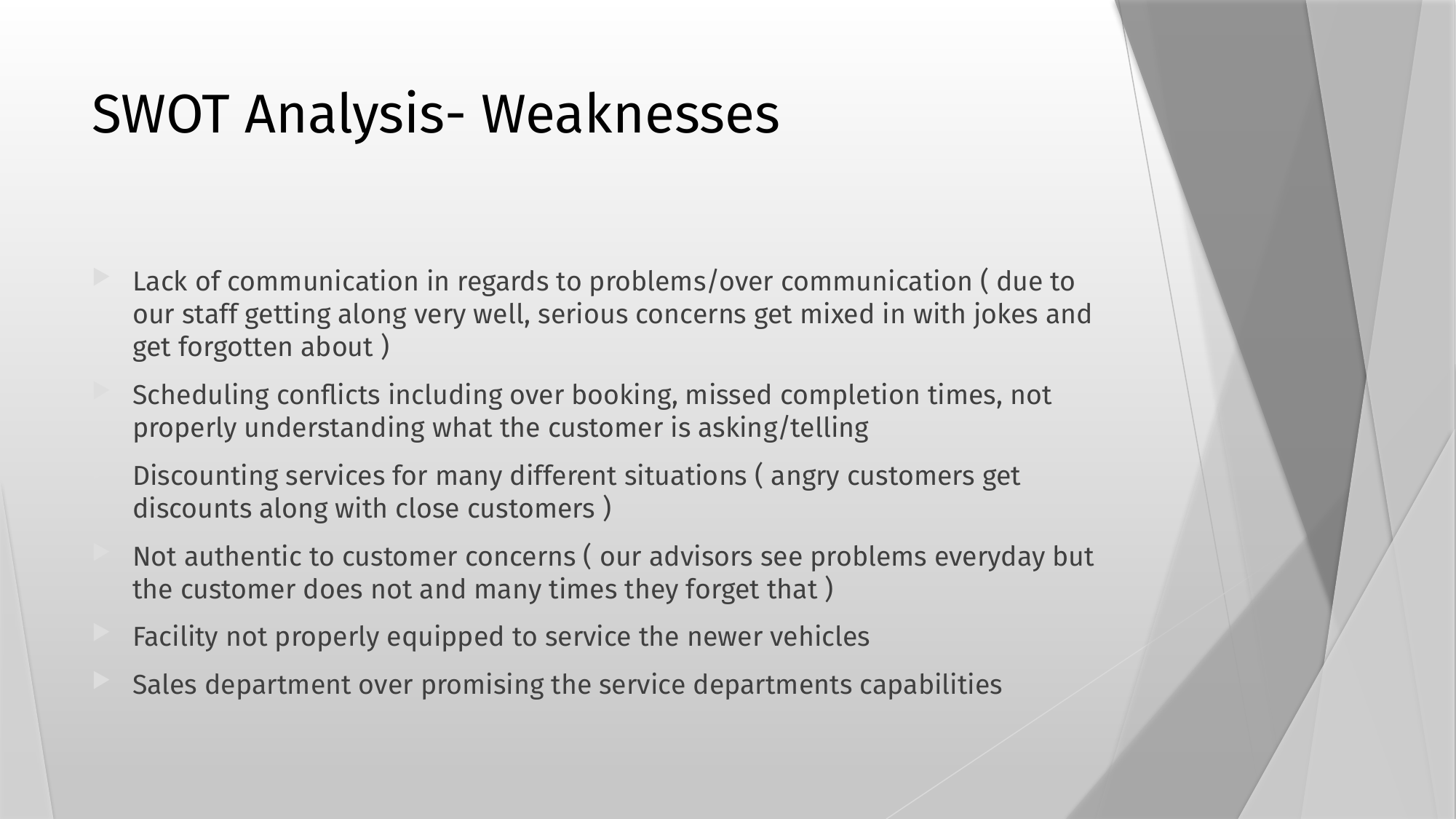

# SWOT Analysis- Weaknesses
Lack of communication in regards to problems/over communication ( due to our staff getting along very well, serious concerns get mixed in with jokes and get forgotten about )
Scheduling conflicts including over booking, missed completion times, not properly understanding what the customer is asking/telling
Discounting services for many different situations ( angry customers get discounts along with close customers )
Not authentic to customer concerns ( our advisors see problems everyday but the customer does not and many times they forget that )
Facility not properly equipped to service the newer vehicles
Sales department over promising the service departments capabilities